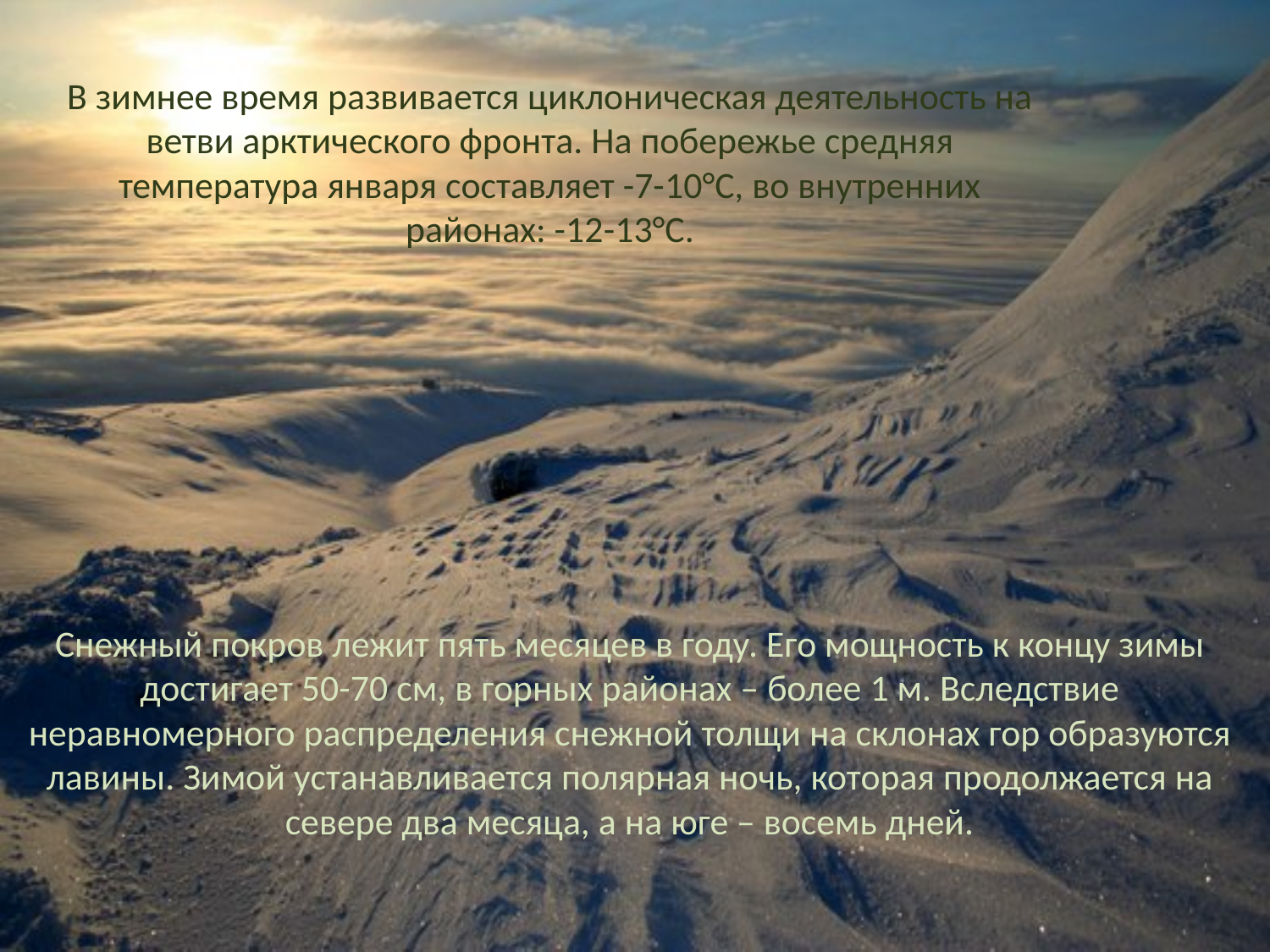

В зимнее время развивается циклоническая деятельность на ветви арктического фронта. На побережье средняя температура января составляет -7-10°С, во внутренних районах: -12-13°С.
# Снежный покров лежит пять месяцев в году. Его мощность к концу зимы достигает 50-70 см, в горных районах – более 1 м. Вследствие неравномерного распределения снежной толщи на склонах гор образуются лавины. Зимой устанавливается полярная ночь, которая продолжается на севере два месяца, а на юге – восемь дней.